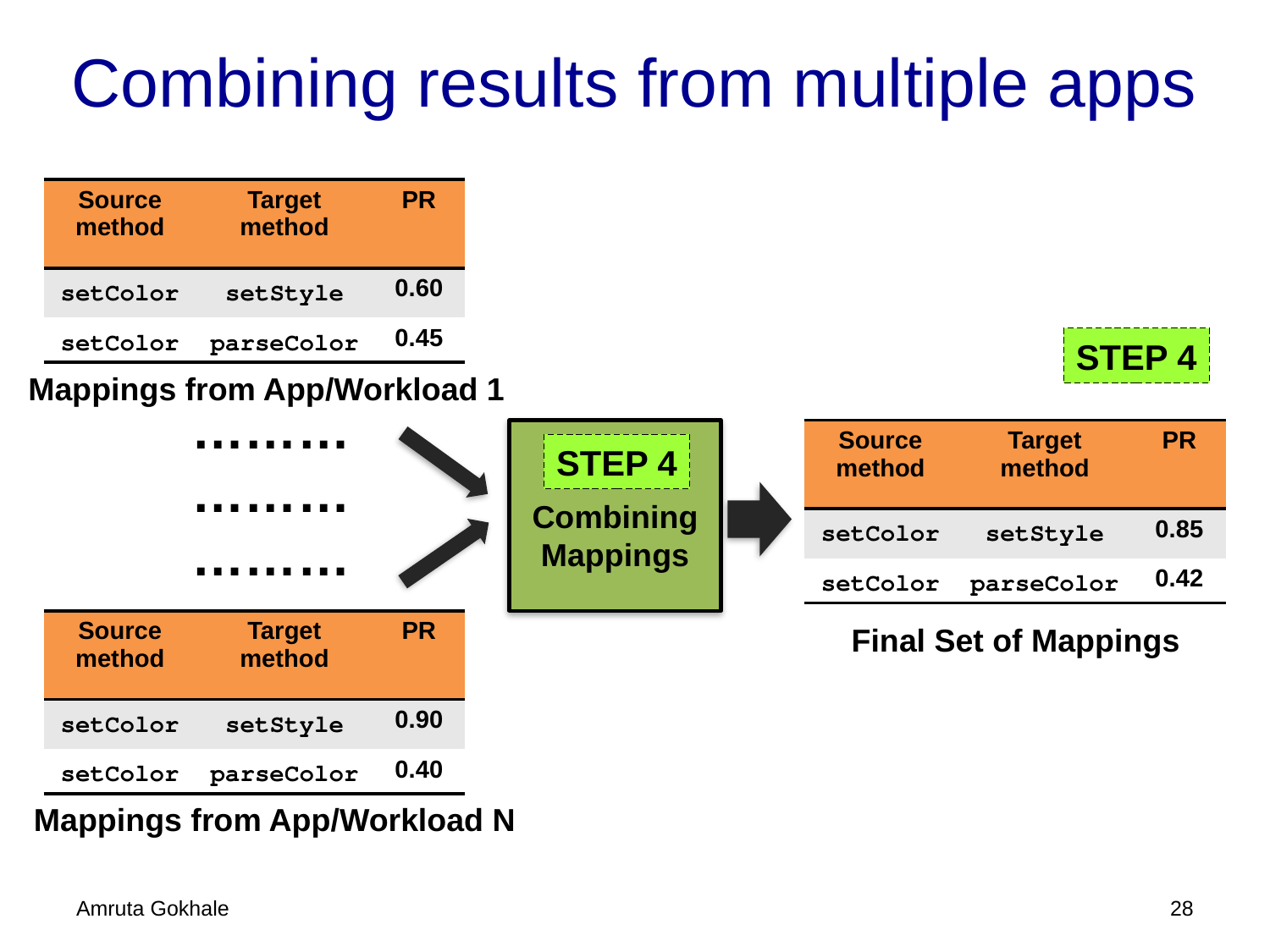

# Combining results from multiple apps
| Source method | Target method | PR |
| --- | --- | --- |
| setColor | setStyle | 0.60 |
| setColor | parseColor | 0.45 |
STEP 4
Mappings from App/Workload 1
………
………
………

Combining Mappings
STEP 4
| Source method | Target method | PR |
| --- | --- | --- |
| setColor | setStyle | 0.85 |
| setColor | parseColor | 0.42 |

| Source method | Target method | PR |
| --- | --- | --- |
| setColor | setStyle | 0.90 |
| setColor | parseColor | 0.40 |
Final Set of Mappings
Mappings from App/Workload N
Amruta Gokhale
28